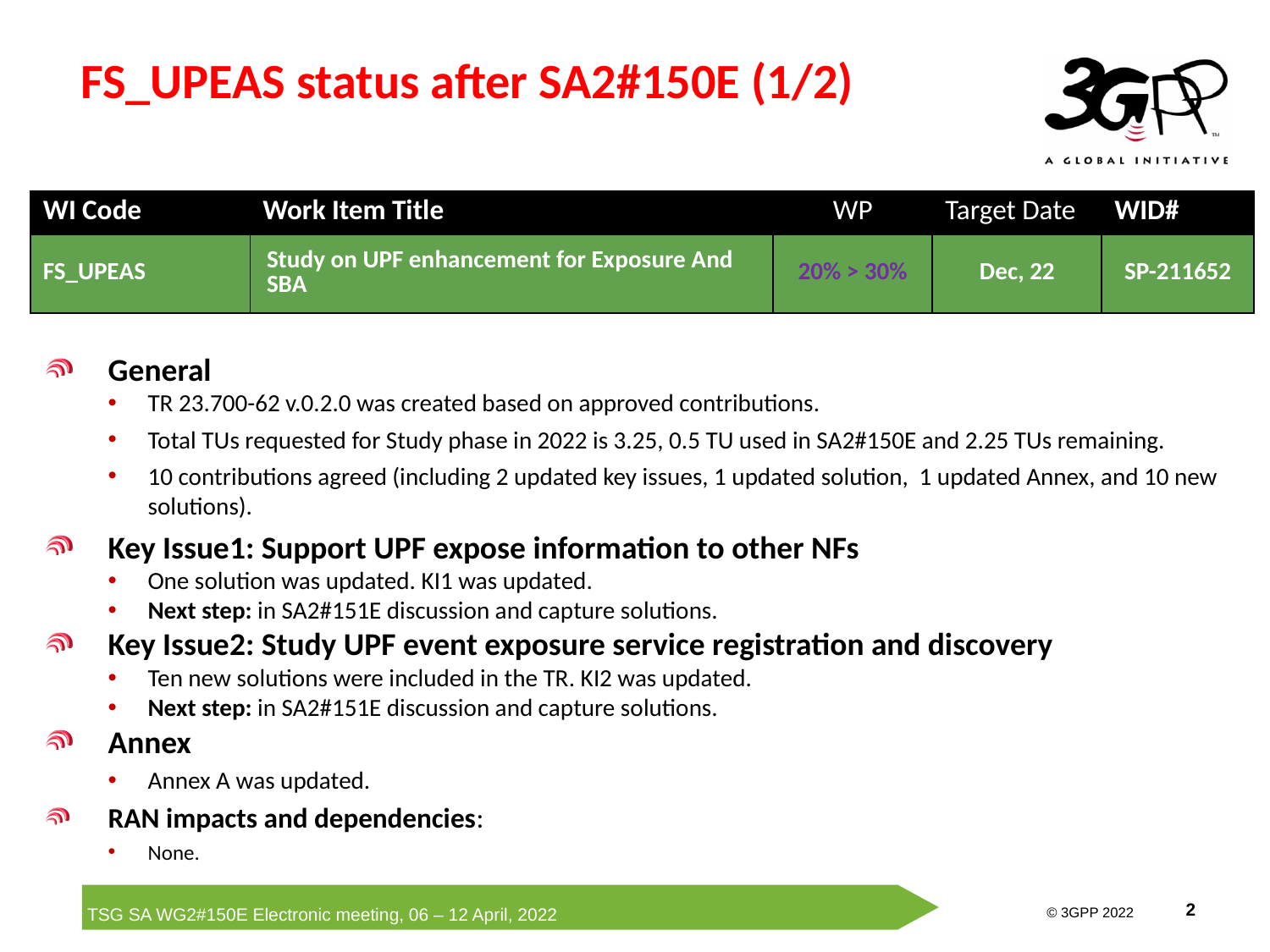

# FS_UPEAS status after SA2#150E (1/2)
| WI Code | Work Item Title | WP | Target Date | WID# |
| --- | --- | --- | --- | --- |
| FS\_UPEAS | Study on UPF enhancement for Exposure And SBA | 20% > 30% | Dec, 22 | SP-211652 |
General
TR 23.700-62 v.0.2.0 was created based on approved contributions.
Total TUs requested for Study phase in 2022 is 3.25, 0.5 TU used in SA2#150E and 2.25 TUs remaining.
10 contributions agreed (including 2 updated key issues, 1 updated solution,  1 updated Annex, and 10 new solutions).
Key Issue1: Support UPF expose information to other NFs
One solution was updated. KI1 was updated.
Next step: in SA2#151E discussion and capture solutions.
Key Issue2: Study UPF event exposure service registration and discovery
Ten new solutions were included in the TR. KI2 was updated.
Next step: in SA2#151E discussion and capture solutions.
Annex
Annex A was updated.
RAN impacts and dependencies:
None.